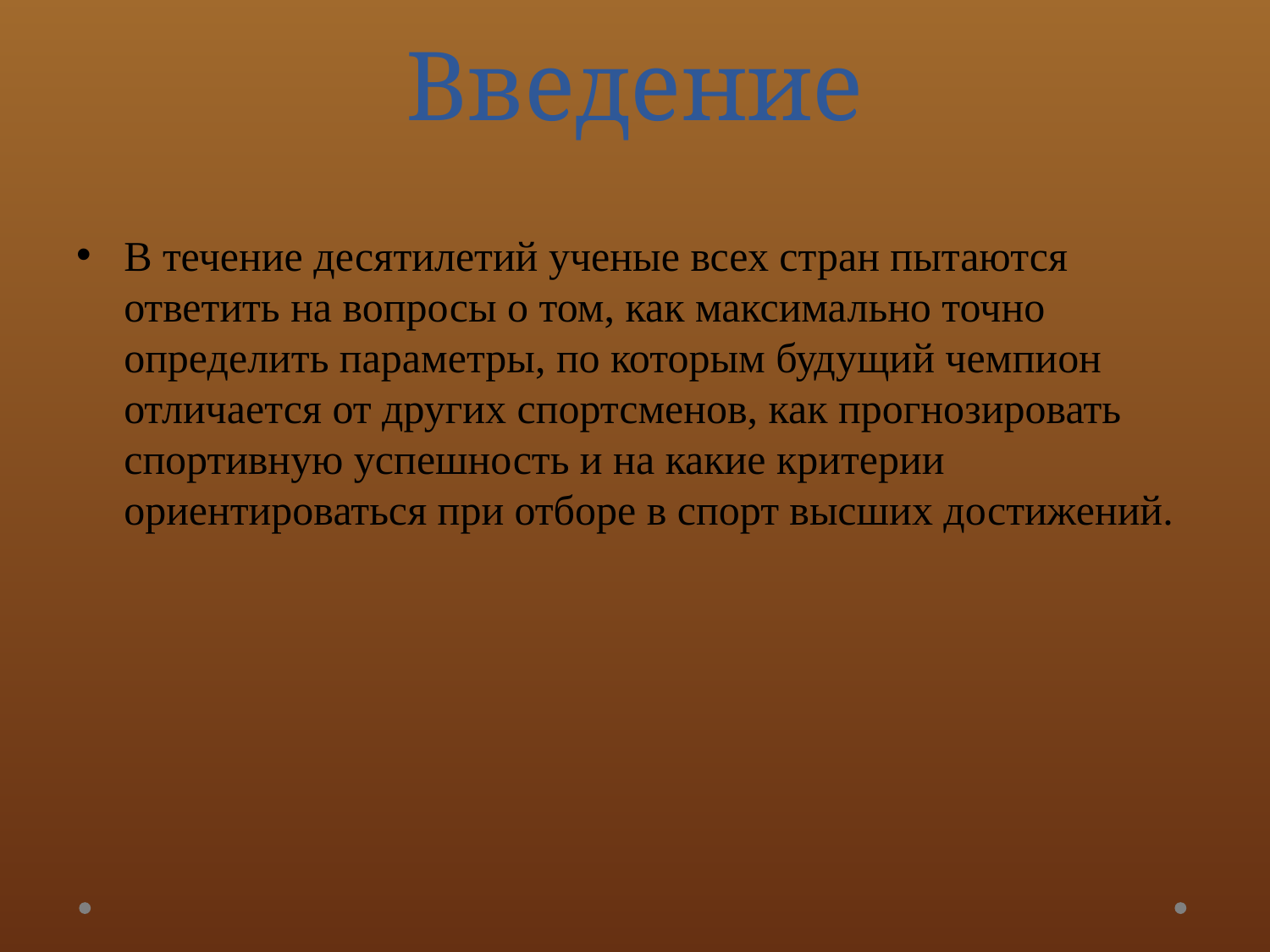

# Введение
В течение десятилетий ученые всех стран пытаются ответить на вопросы о том, как максимально точно определить параметры, по которым будущий чемпион отличается от других спортсменов, как прогнозировать спортивную успешность и на какие критерии ориентироваться при отборе в спорт высших достижений.